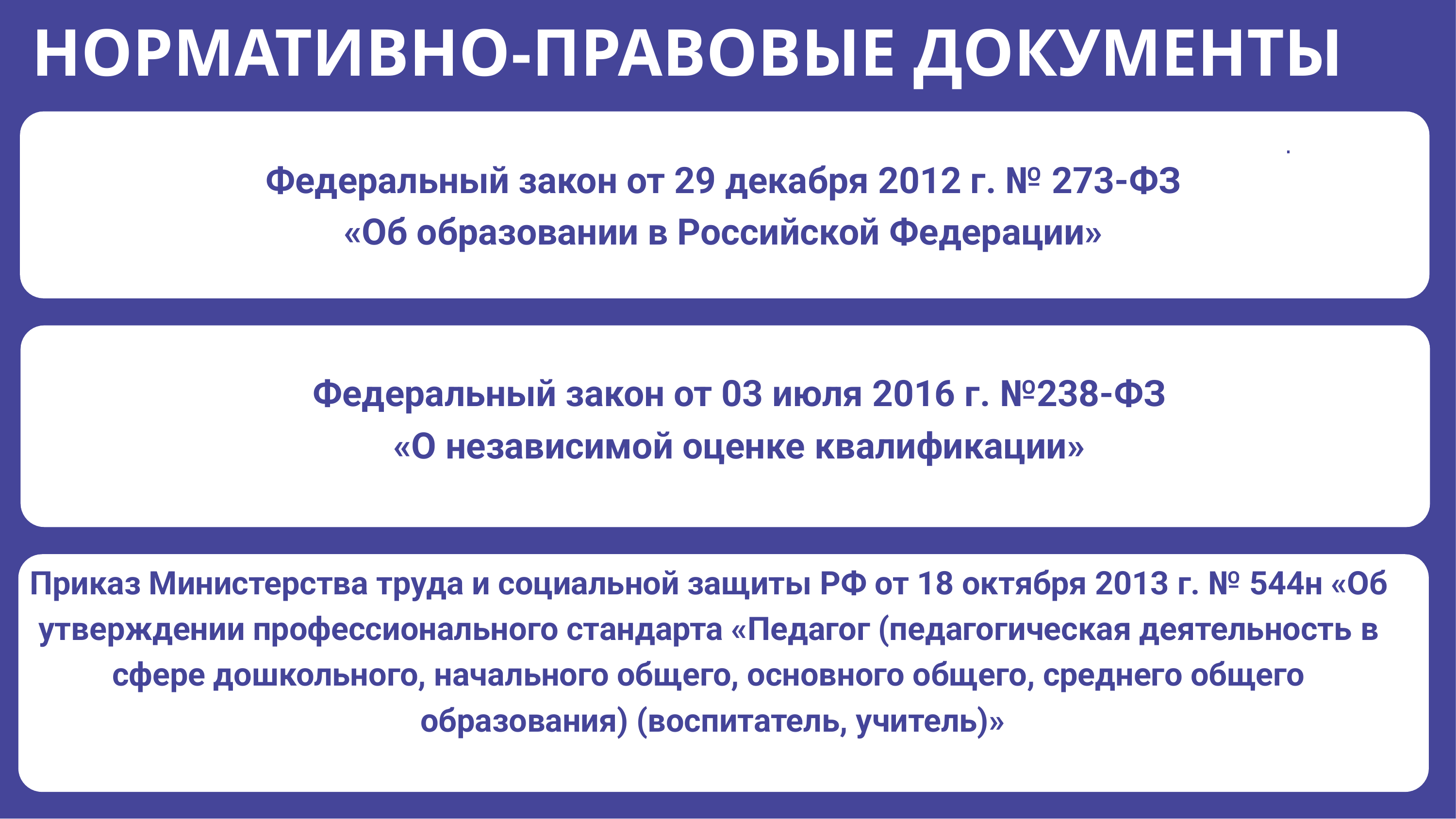

НОРМАТИВНО-ПРАВОВЫЕ ДОКУМЕНТЫ

.
Федеральный закон от 29 декабря 2012 г. № 273-ФЗ
«Об образовании в Российской Федерации»

Федеральный закон от 03 июля 2016 г. №238-ФЗ
«О независимой оценке квалификации»

Приказ Министерства труда и социальной защиты РФ от 18 октября 2013 г. № 544н «Об  утверждении профессионального стандарта «Педагог (педагогическая деятельность в  сфере дошкольного, начального общего, основного общего, среднего общего  образования) (воспитатель, учитель)»